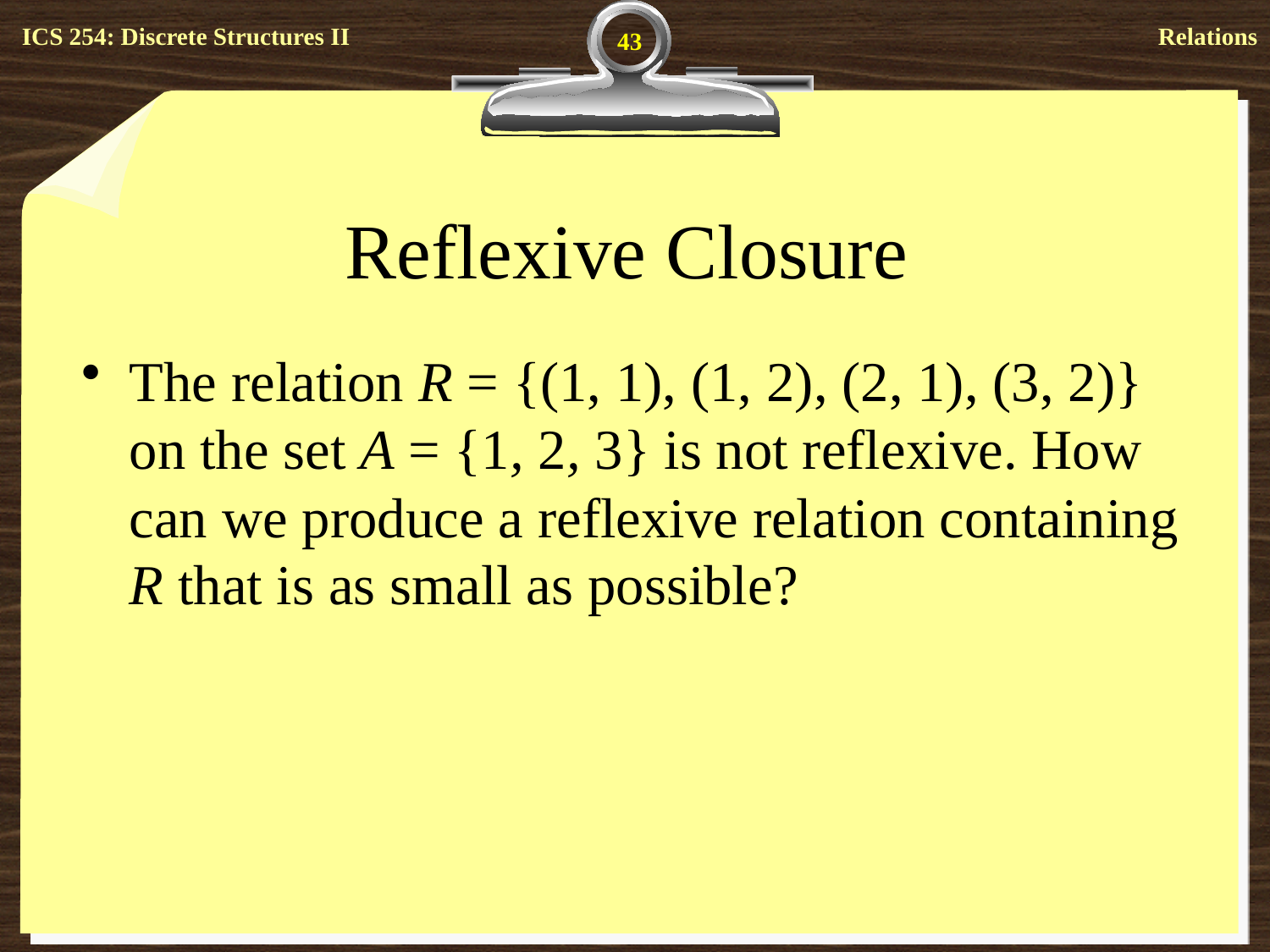

43
# Reflexive Closure
The relation R = {(1, 1), (1, 2), (2, 1), (3, 2)} on the set A = {1, 2, 3} is not reflexive. How can we produce a reflexive relation containing R that is as small as possible?